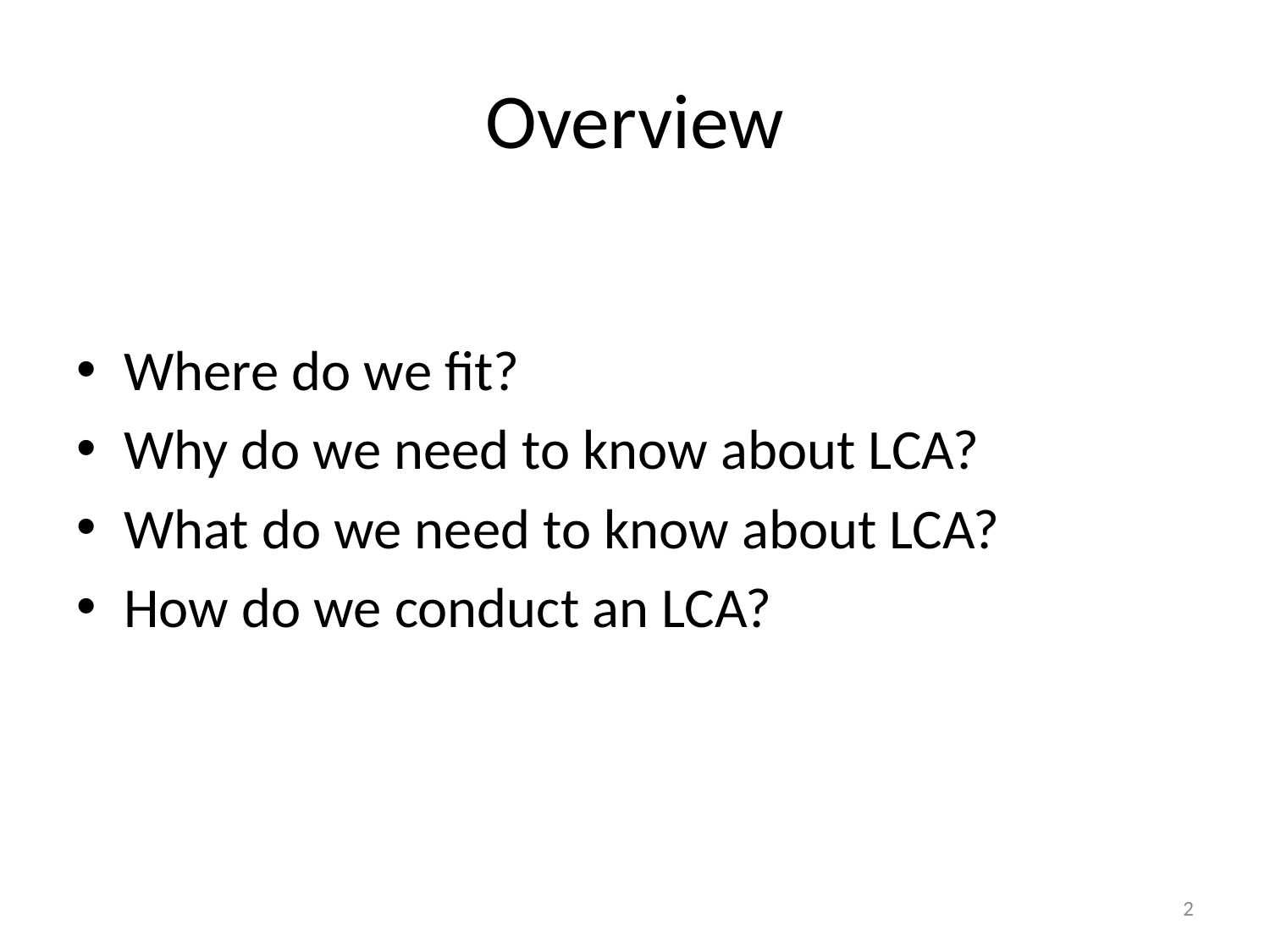

# Overview
Where do we fit?
Why do we need to know about LCA?
What do we need to know about LCA?
How do we conduct an LCA?
2